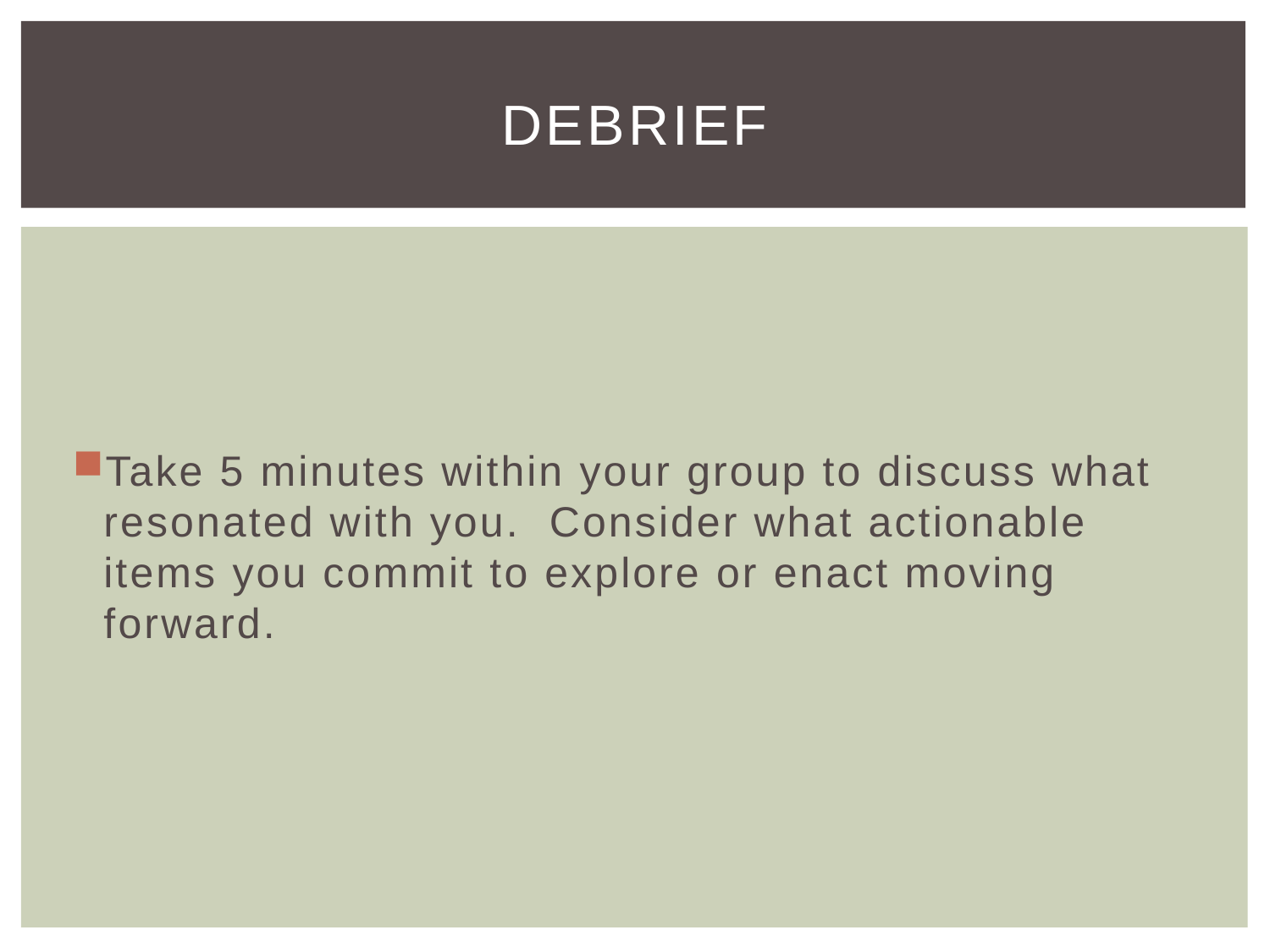

# debrief

Take 5 minutes within your group to discuss what resonated with you.  Consider what actionable items you commit to explore or enact moving forward.